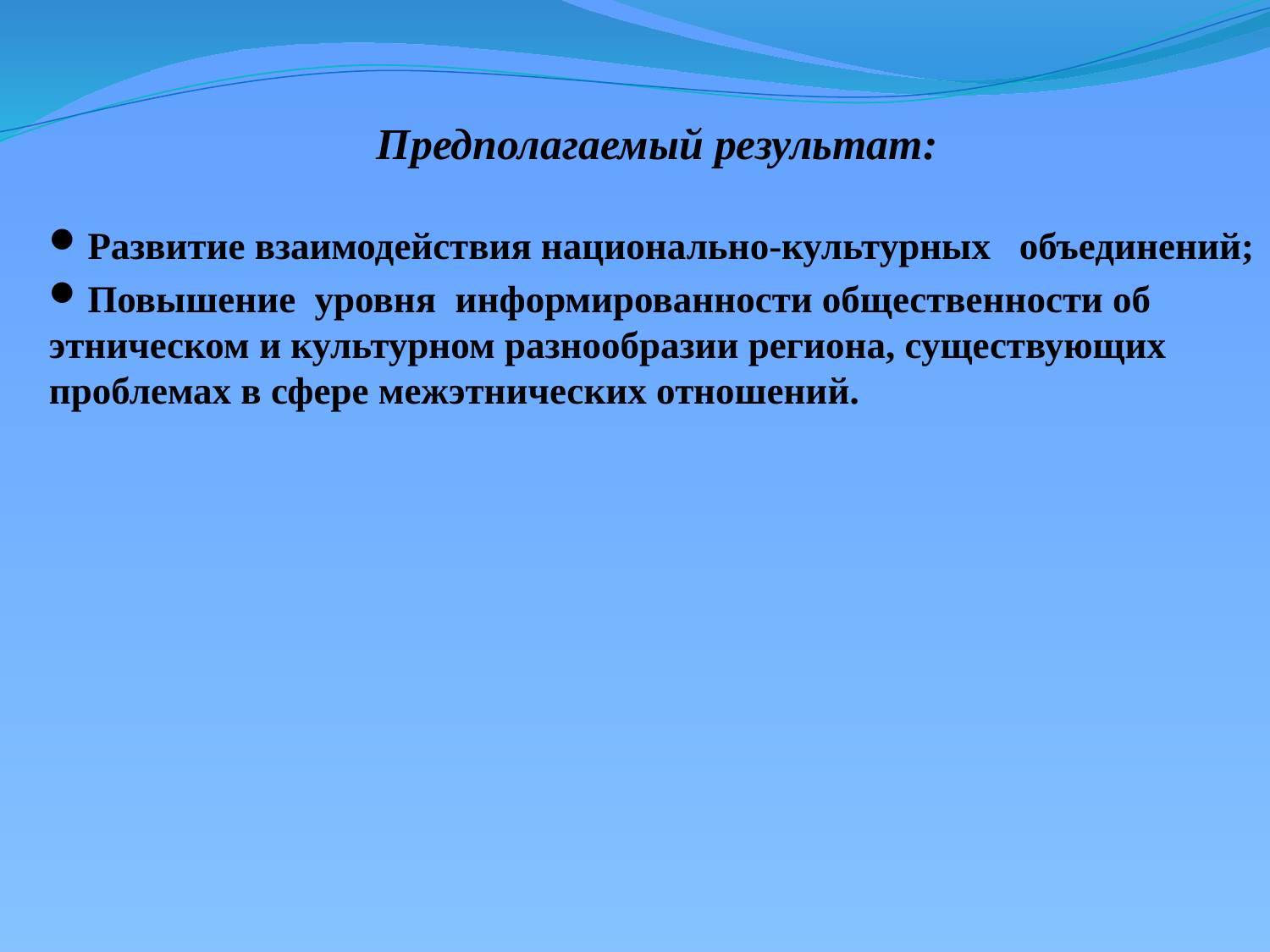

#
 Предполагаемый результат:
 Развитие взаимодействия национально-культурных   объединений;
 Повышение  уровня  информированности общественности об этническом и культурном разнообразии региона, существующих проблемах в сфере межэтнических отношений.